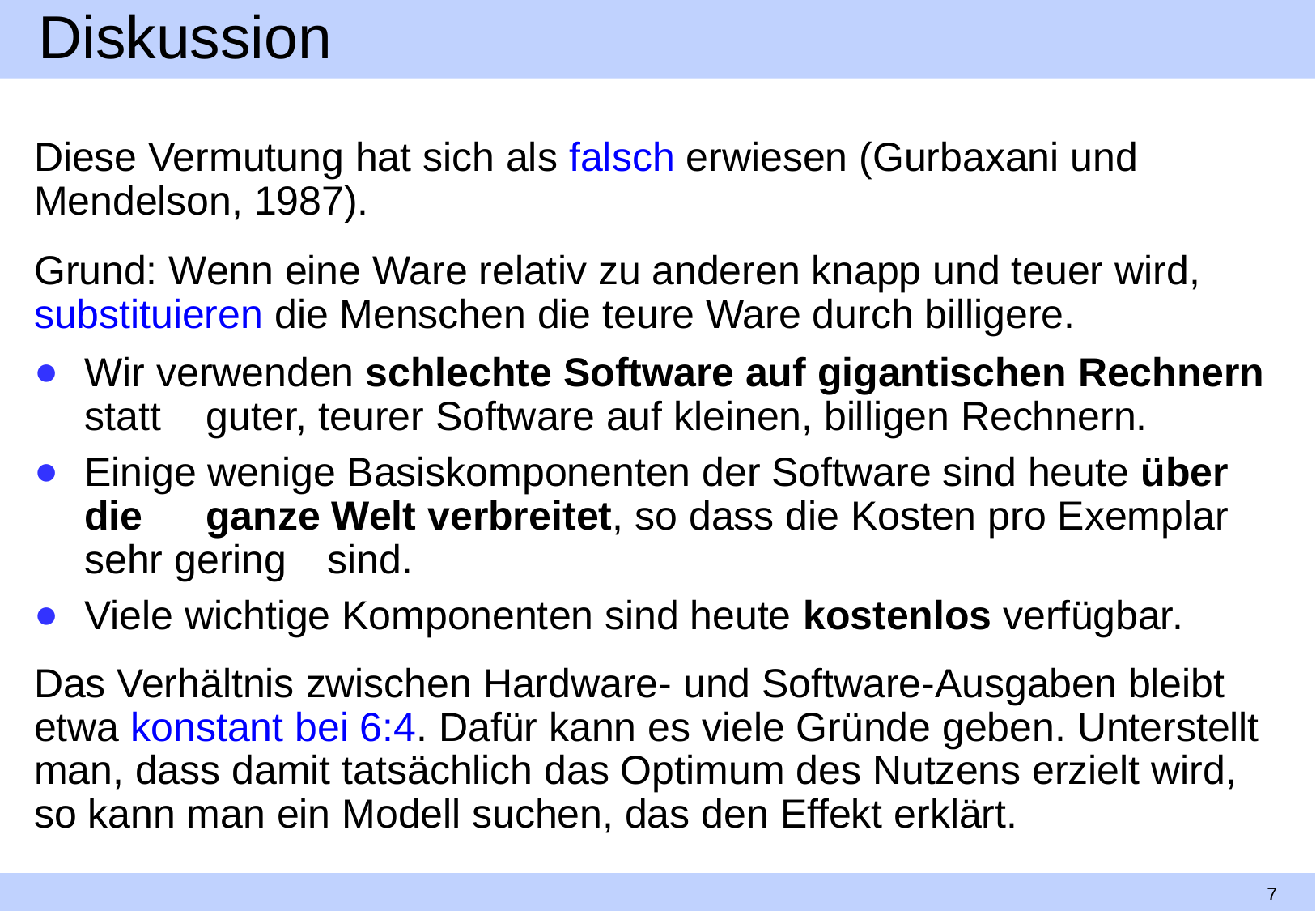

# Diskussion
Diese Vermutung hat sich als falsch erwiesen (Gurbaxani und Mendelson, 1987).
Grund: Wenn eine Ware relativ zu anderen knapp und teuer wird, substituieren die Menschen die teure Ware durch billigere.
Wir verwenden schlechte Software auf gigantischen Rechnern statt 	guter, teurer Software auf kleinen, billigen Rechnern.
Einige wenige Basiskomponenten der Software sind heute über die 	ganze Welt verbreitet, so dass die Kosten pro Exemplar sehr gering 	sind.
Viele wichtige Komponenten sind heute kostenlos verfügbar.
Das Verhältnis zwischen Hardware- und Software-Ausgaben bleibt etwa konstant bei 6:4. Dafür kann es viele Gründe geben. Unterstellt man, dass damit tatsächlich das Optimum des Nutzens erzielt wird, so kann man ein Modell suchen, das den Effekt erklärt.
7